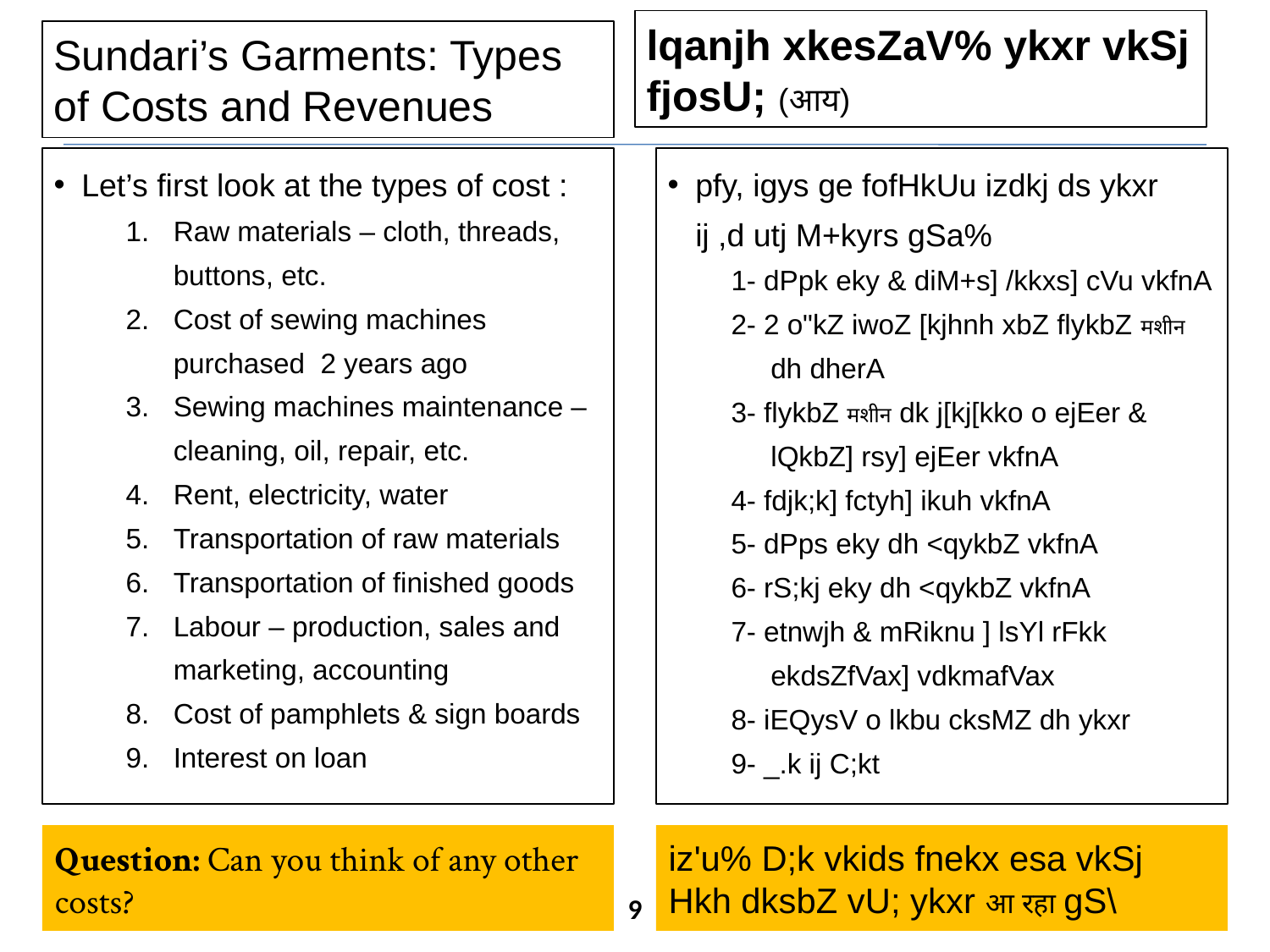

lqanjh xkesZaV% ykxr vkSj fjosU; (आय)
# Sundari’s Garments: Types of Costs and Revenues
Let’s first look at the types of cost :
Raw materials – cloth, threads, buttons, etc.
Cost of sewing machines purchased  2 years ago
Sewing machines maintenance – cleaning, oil, repair, etc.
Rent, electricity, water
Transportation of raw materials
Transportation of finished goods
Labour – production, sales and marketing, accounting
Cost of pamphlets & sign boards
Interest on loan
pfy, igys ge fofHkUu izdkj ds ykxr ij ,d utj M+kyrs gSa%
1- dPpk eky & diM+s] /kkxs] cVu vkfnA
2- 2 o"kZ iwoZ [kjhnh xbZ flykbZ मशीन  dh dherA
3- flykbZ मशीन dk j[kj[kko o ejEer & lQkbZ] rsy] ejEer vkfnA
4- fdjk;k] fctyh] ikuh vkfnA
5- dPps eky dh <qykbZ vkfnA
6- rS;kj eky dh <qykbZ vkfnA
7- etnwjh & mRiknu ] lsYl rFkk ekdsZfVax] vdkmafVax
8- iEQysV o lkbu cksMZ dh ykxr
9- _.k ij C;kt
Question: Can you think of any other costs?
iz'u% D;k vkids fnekx esa vkSj Hkh dksbZ vU; ykxr आ रहा gS\
9